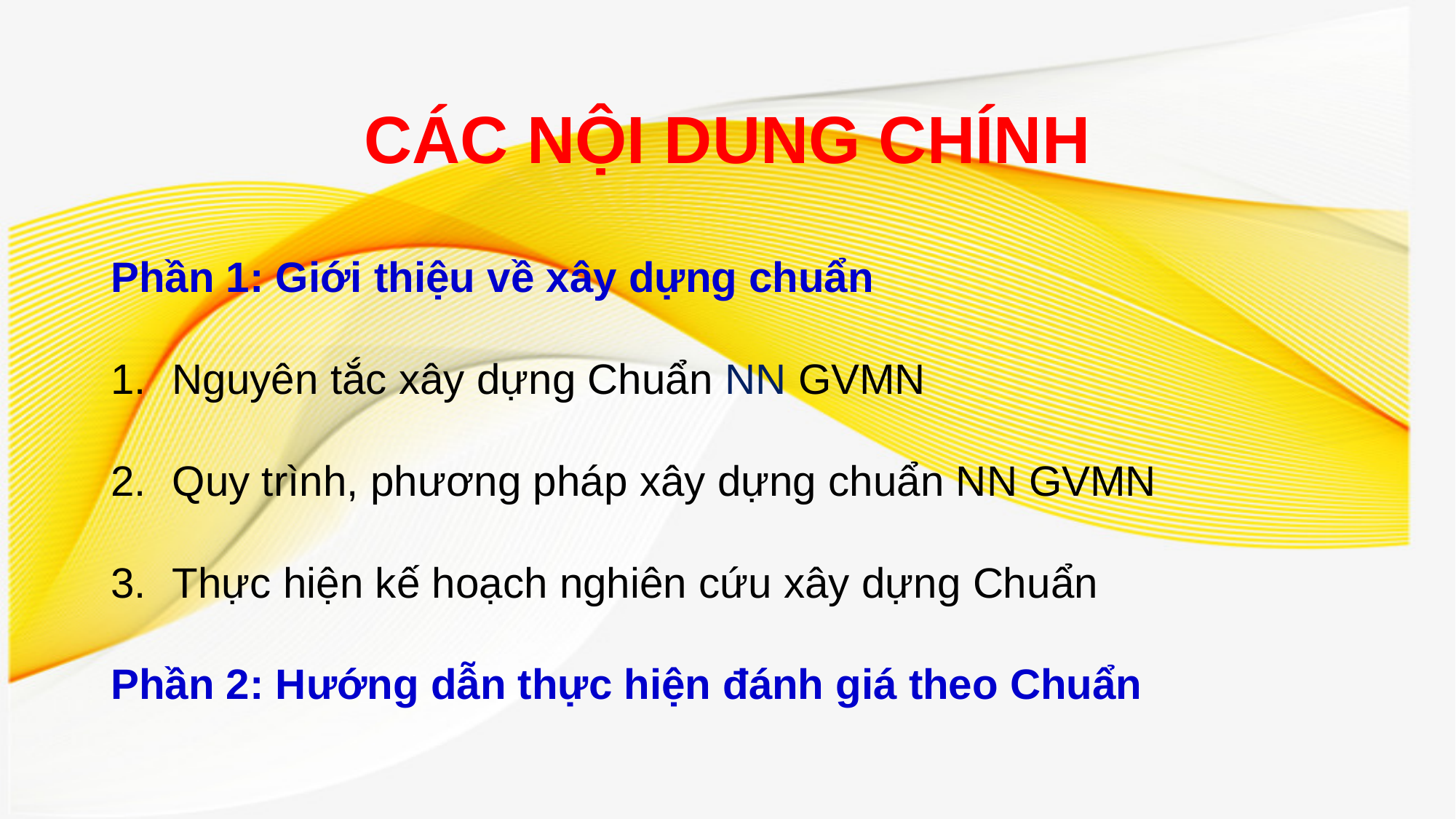

# CÁC NỘI DUNG CHÍNH
Phần 1: Giới thiệu về xây dựng chuẩn
Nguyên tắc xây dựng Chuẩn NN GVMN
Quy trình, phương pháp xây dựng chuẩn NN GVMN
Thực hiện kế hoạch nghiên cứu xây dựng Chuẩn
Phần 2: Hướng dẫn thực hiện đánh giá theo Chuẩn